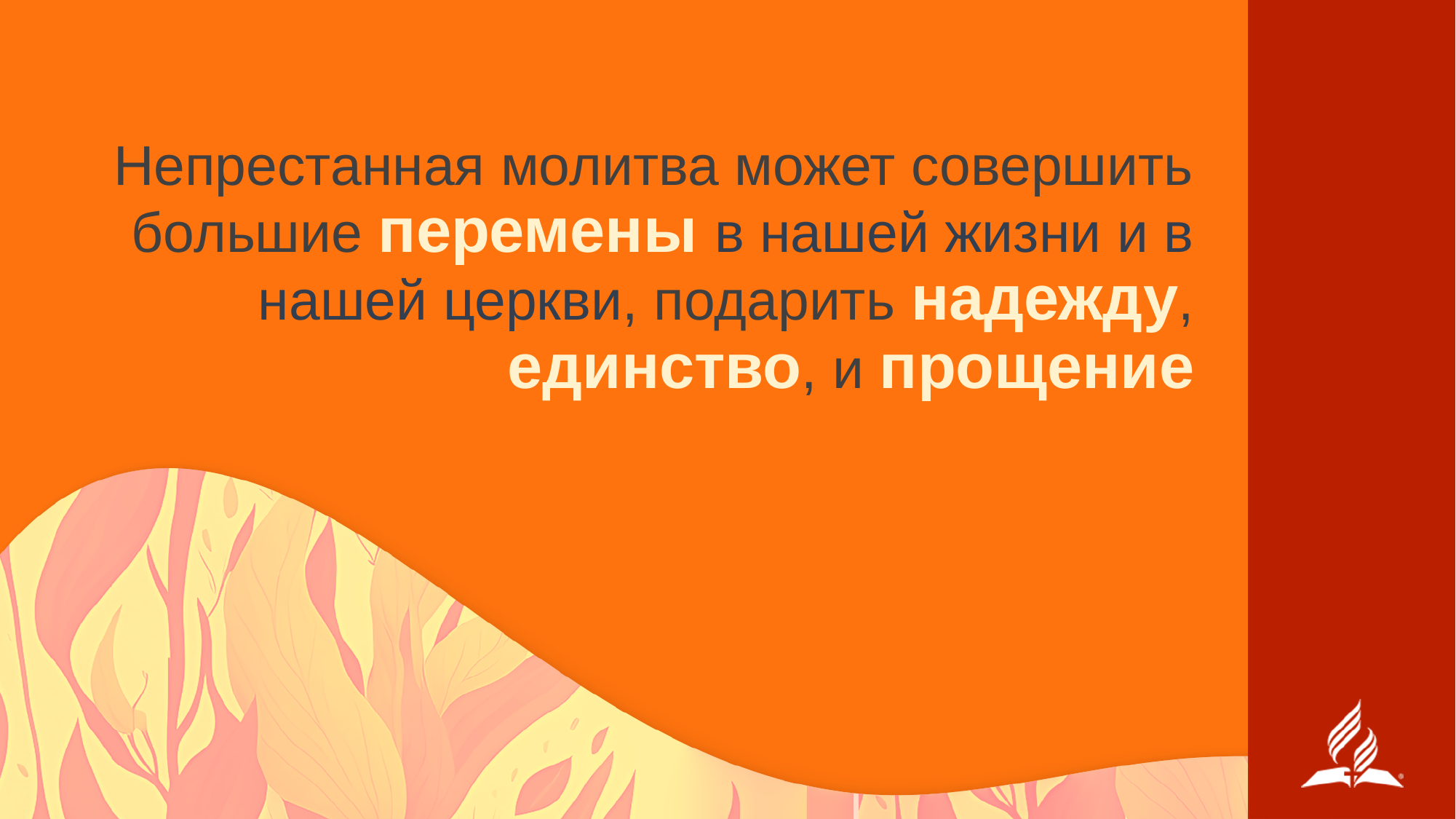

# Непрестанная молитва может совершить большие перемены в нашей жизни и в нашей церкви, подарить надежду, единство, и прощение